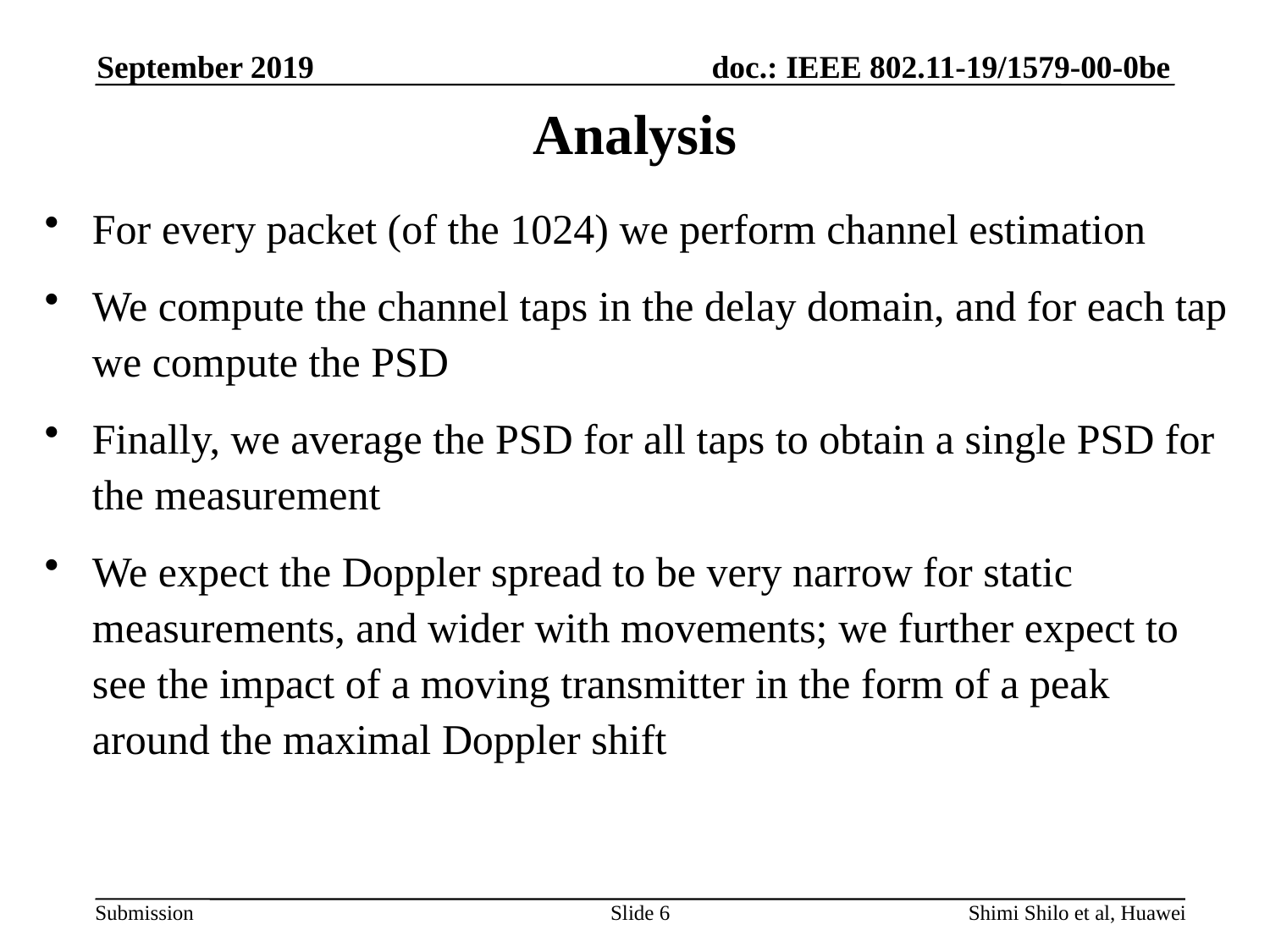

September 2019
# Analysis
For every packet (of the 1024) we perform channel estimation
We compute the channel taps in the delay domain, and for each tap we compute the PSD
Finally, we average the PSD for all taps to obtain a single PSD for the measurement
We expect the Doppler spread to be very narrow for static measurements, and wider with movements; we further expect to see the impact of a moving transmitter in the form of a peak around the maximal Doppler shift
Slide 6
Shimi Shilo et al, Huawei